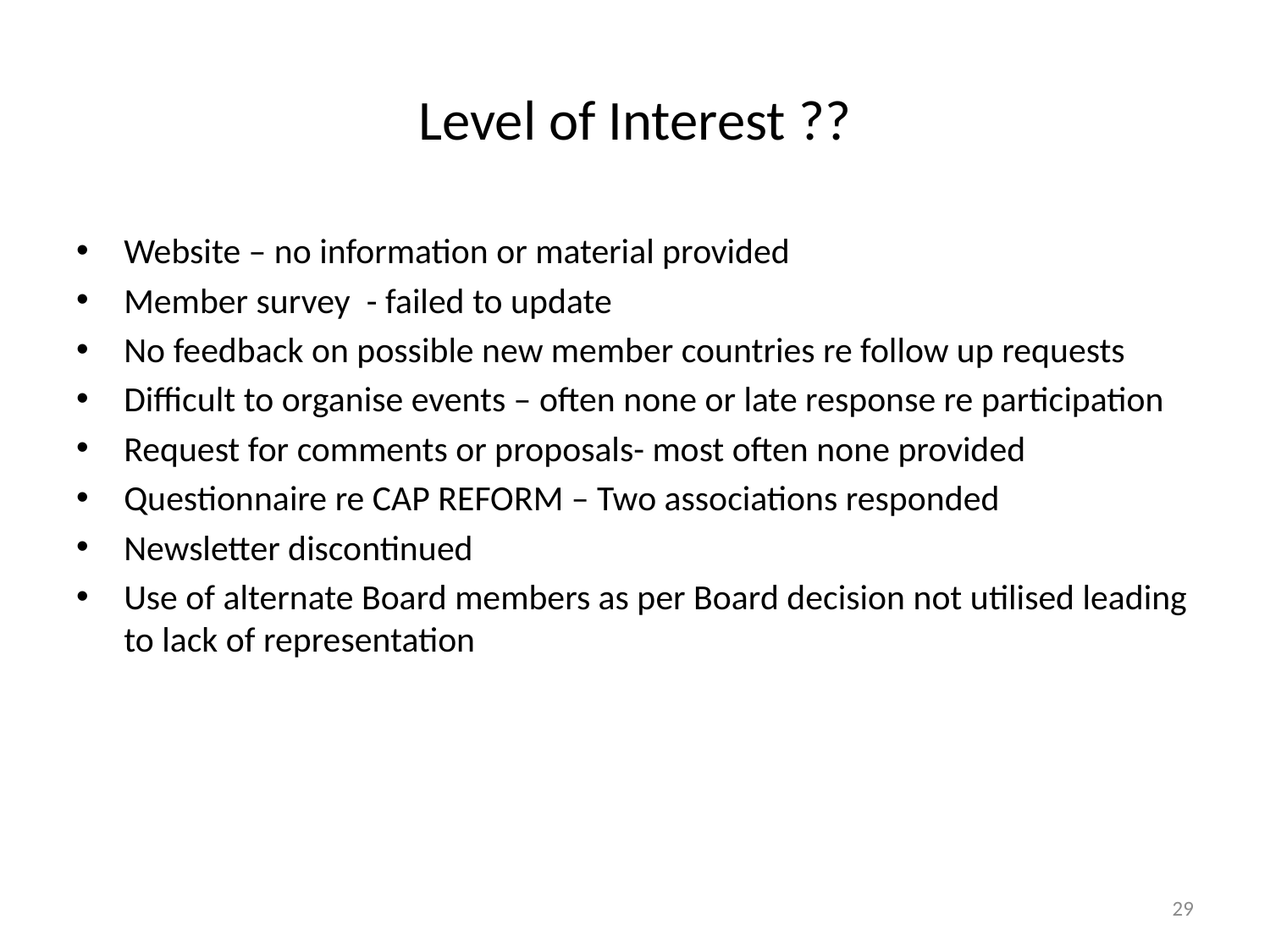

# Level of Interest ??
Website – no information or material provided
Member survey  - failed to update
No feedback on possible new member countries re follow up requests
Difficult to organise events – often none or late response re participation
Request for comments or proposals- most often none provided
Questionnaire re CAP REFORM – Two associations responded
Newsletter discontinued
Use of alternate Board members as per Board decision not utilised leading to lack of representation
29